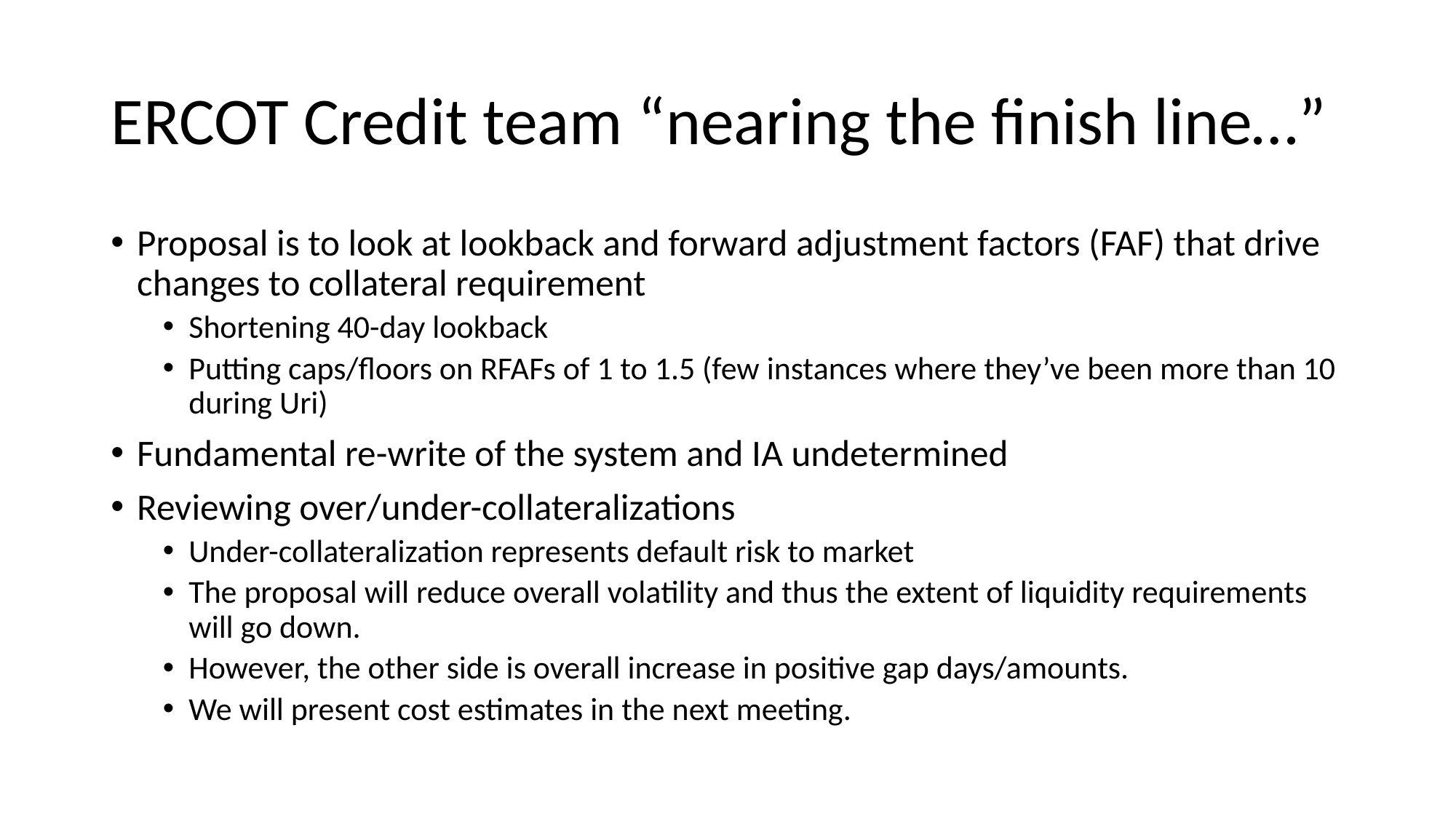

# ERCOT Credit team “nearing the finish line…”
Proposal is to look at lookback and forward adjustment factors (FAF) that drive changes to collateral requirement
Shortening 40-day lookback
Putting caps/floors on RFAFs of 1 to 1.5 (few instances where they’ve been more than 10 during Uri)
Fundamental re-write of the system and IA undetermined
Reviewing over/under-collateralizations
Under-collateralization represents default risk to market
The proposal will reduce overall volatility and thus the extent of liquidity requirements will go down.
However, the other side is overall increase in positive gap days/amounts.
We will present cost estimates in the next meeting.